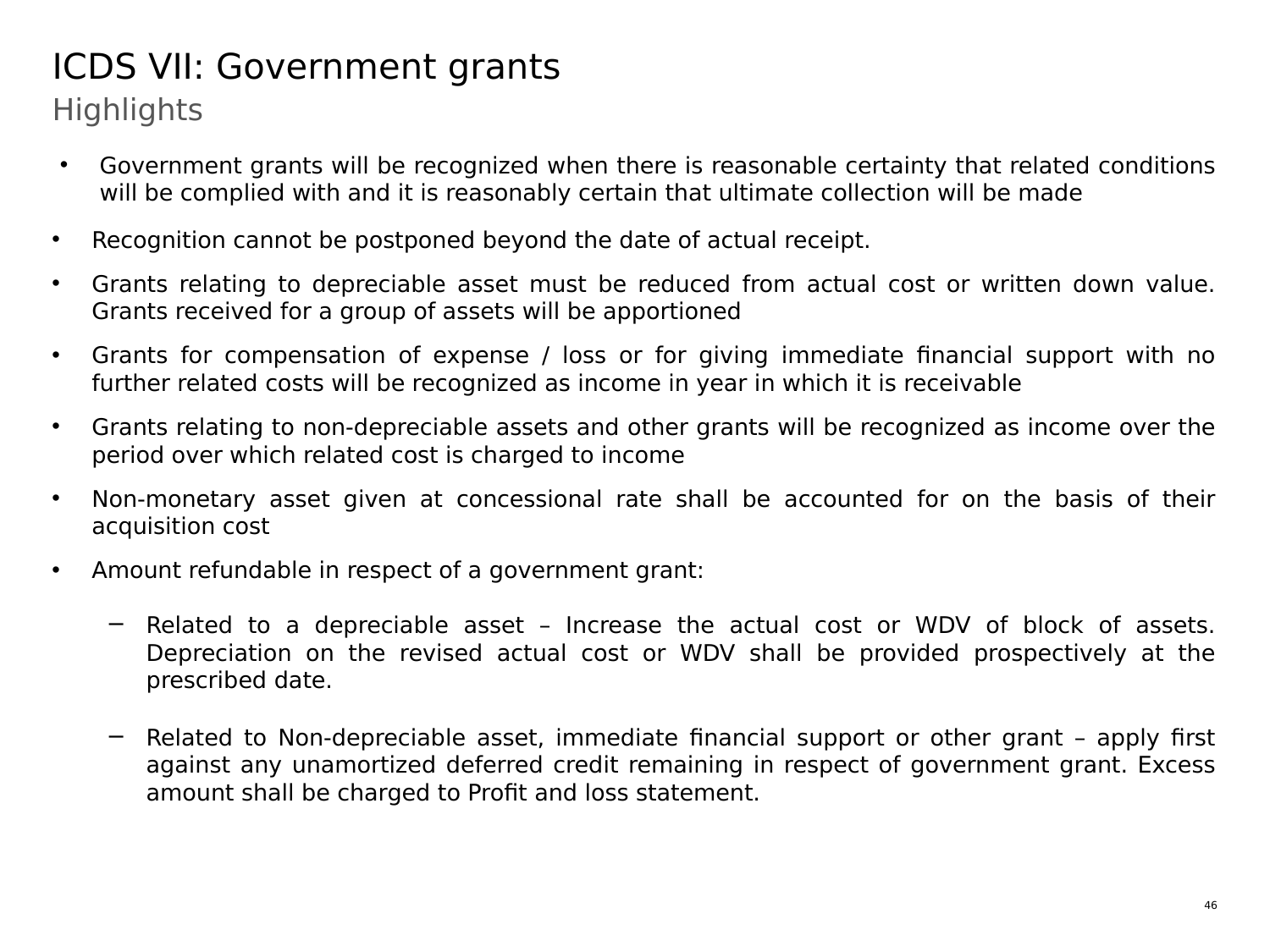

# ICDS VII: Government grants
Highlights
Government grants will be recognized when there is reasonable certainty that related conditions will be complied with and it is reasonably certain that ultimate collection will be made
Recognition cannot be postponed beyond the date of actual receipt.
Grants relating to depreciable asset must be reduced from actual cost or written down value. Grants received for a group of assets will be apportioned
Grants for compensation of expense / loss or for giving immediate financial support with no further related costs will be recognized as income in year in which it is receivable
Grants relating to non-depreciable assets and other grants will be recognized as income over the period over which related cost is charged to income
Non-monetary asset given at concessional rate shall be accounted for on the basis of their acquisition cost
Amount refundable in respect of a government grant:
Related to a depreciable asset – Increase the actual cost or WDV of block of assets. Depreciation on the revised actual cost or WDV shall be provided prospectively at the prescribed date.
Related to Non-depreciable asset, immediate financial support or other grant – apply first against any unamortized deferred credit remaining in respect of government grant. Excess amount shall be charged to Profit and loss statement.